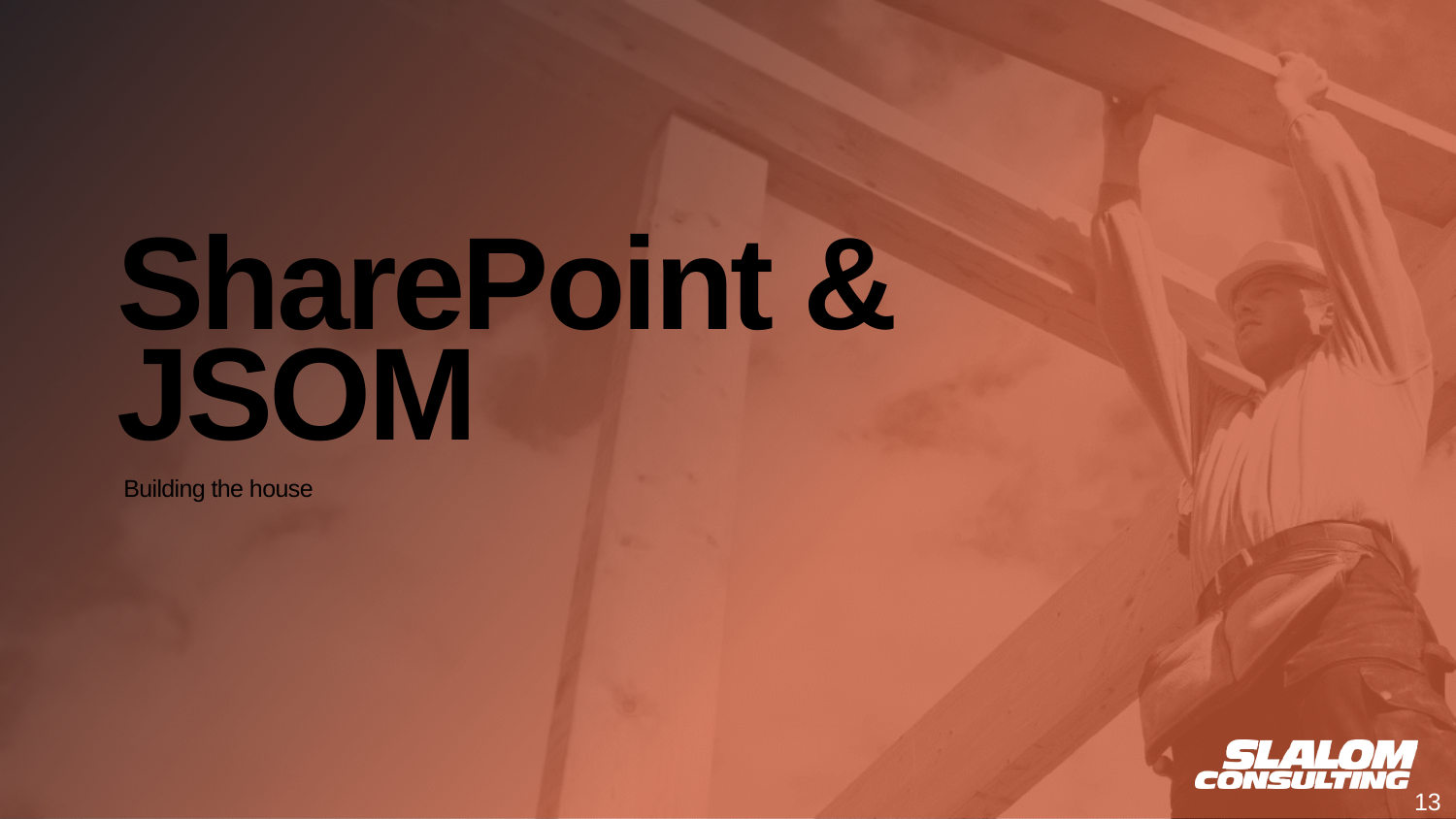

# SharePoint & JSOM
Building the house
13